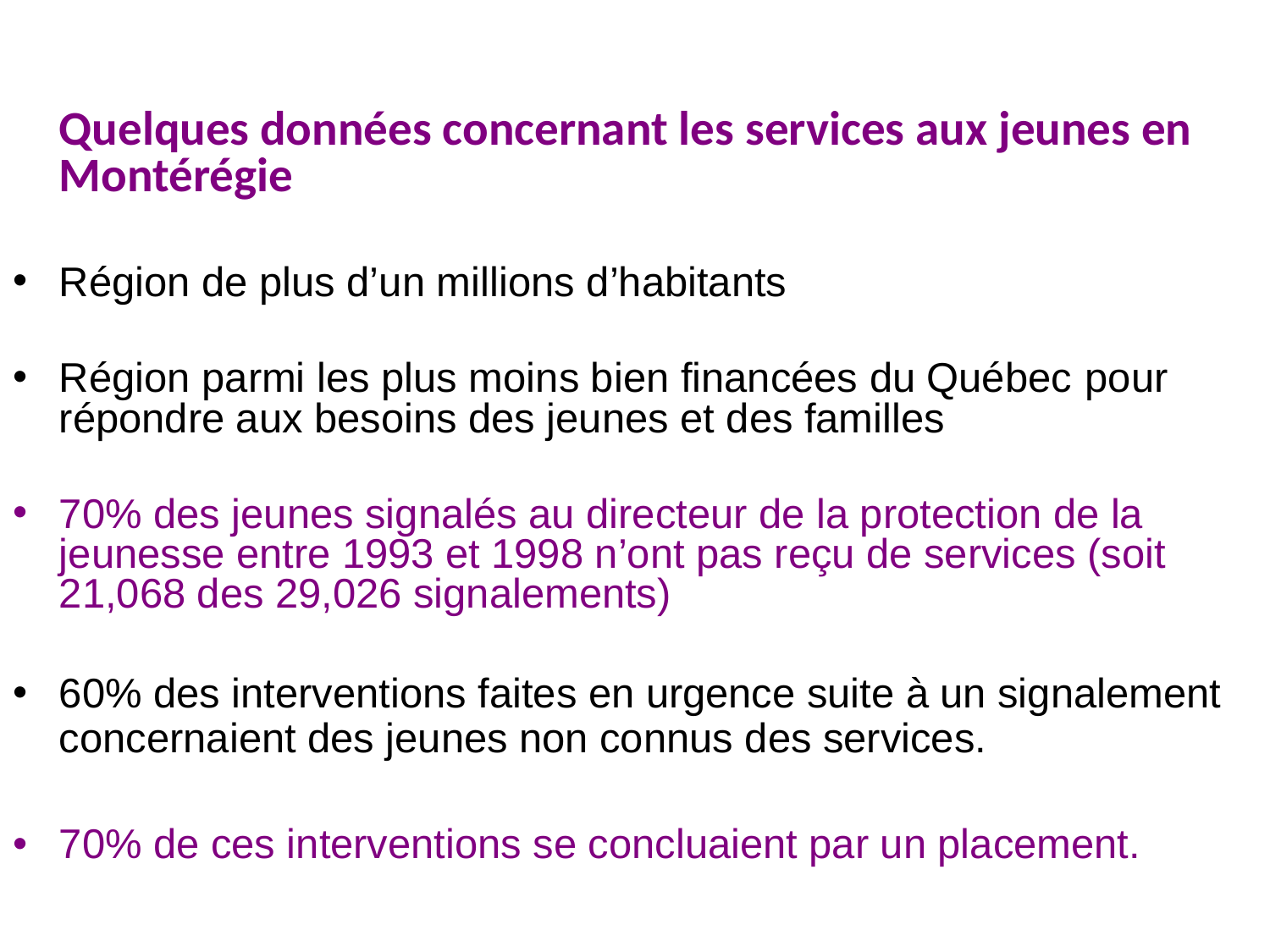

#
	Quelques données concernant les services aux jeunes en Montérégie

Région de plus d’un millions d’habitants

Région parmi les plus moins bien financées du Québec pour répondre aux besoins des jeunes et des familles

70% des jeunes signalés au directeur de la protection de la jeunesse entre 1993 et 1998 n’ont pas reçu de services (soit 21,068 des 29,026 signalements)

60% des interventions faites en urgence suite à un signalement concernaient des jeunes non connus des services.

70% de ces interventions se concluaient par un placement.